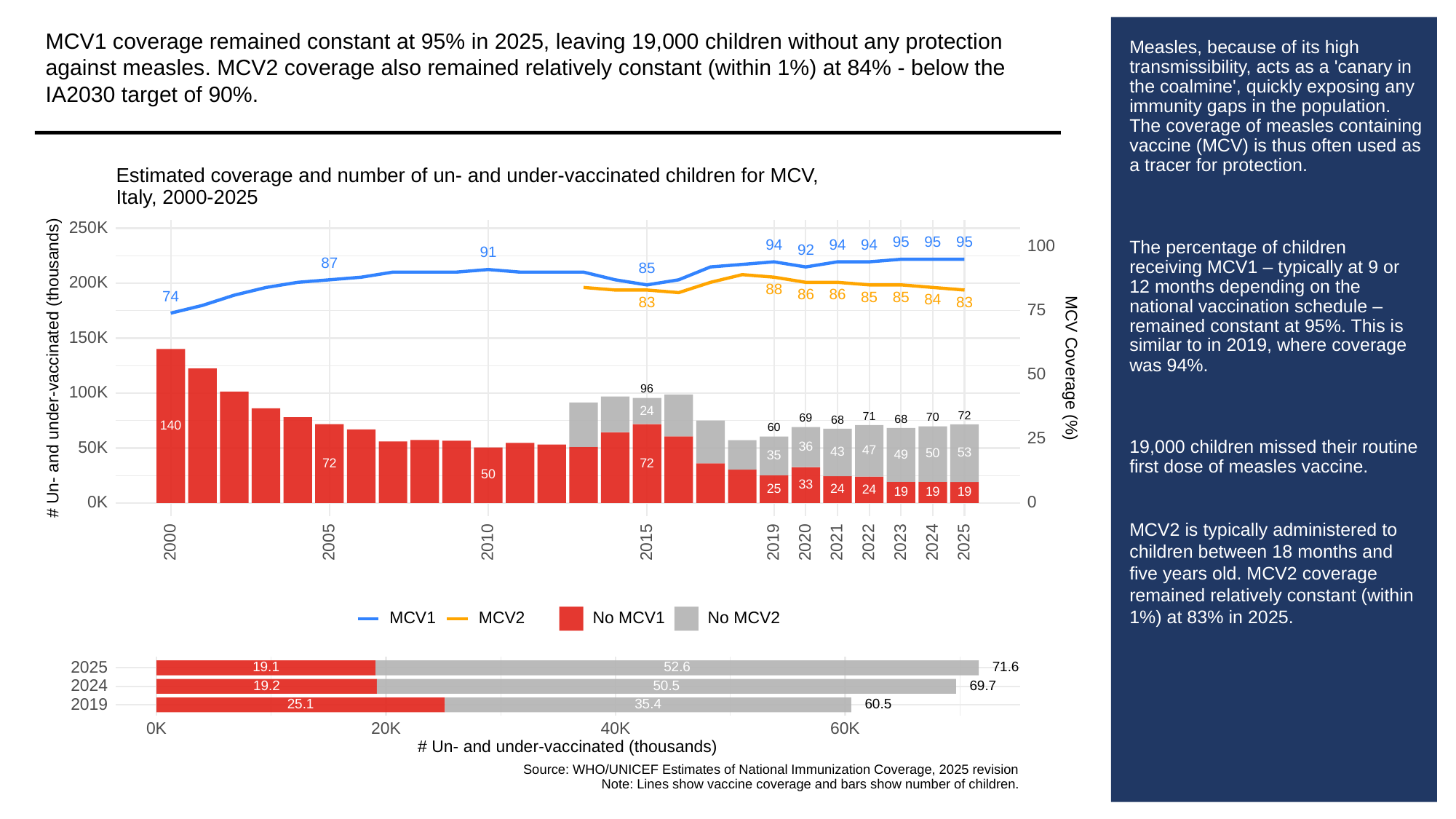

MCV1 coverage remained constant at 95% in 2025, leaving 19,000 children without any protection against measles. MCV2 coverage also remained relatively constant (within 1%) at 84% - below the IA2030 target of 90%.
# Measles, because of its high transmissibility, acts as a 'canary in the coalmine', quickly exposing any immunity gaps in the population. The coverage of measles containing vaccine (MCV) is thus often used as a tracer for protection.

The percentage of children receiving MCV1 – typically at 9 or 12 months depending on the national vaccination schedule – remained constant at 95%. This is similar to in 2019, where coverage was 94%.

19,000 children missed their routine first dose of measles vaccine.

MCV2 is typically administered to children between 18 months and five years old. MCV2 coverage remained relatively constant (within 1%) at 83% in 2025.

Estimated coverage and number of un- and under-vaccinated children for MCV,
Italy, 2000-2025

250K

95
95
95
94
94
94
100
92
91

87

85

200K

88
86
86
74
85
85
84
83
83
75

150K

# Un- and under-vaccinated (thousands)
MCV Coverage (%)

50
96
100K

24

72
71
70
69
68
68

140
60

25

50K
36

47

43

53
50
49
35
72
72

50

33

25
24
24
19
19
19
0K
0

2023
2000
2005
2010
2015
2019
2020
2021
2022
2024
2025

MCV1
MCV2
No MCV1
No MCV2

2025
19.1
52.6
71.6

2024
19.2
50.5
69.7

2019
35.4
25.1
60.5

0K
20K
40K
60K
# Un- and under-vaccinated (thousands)
Source: WHO/UNICEF Estimates of National Immunization Coverage, 2025 revision
Note: Lines show vaccine coverage and bars show number of children.